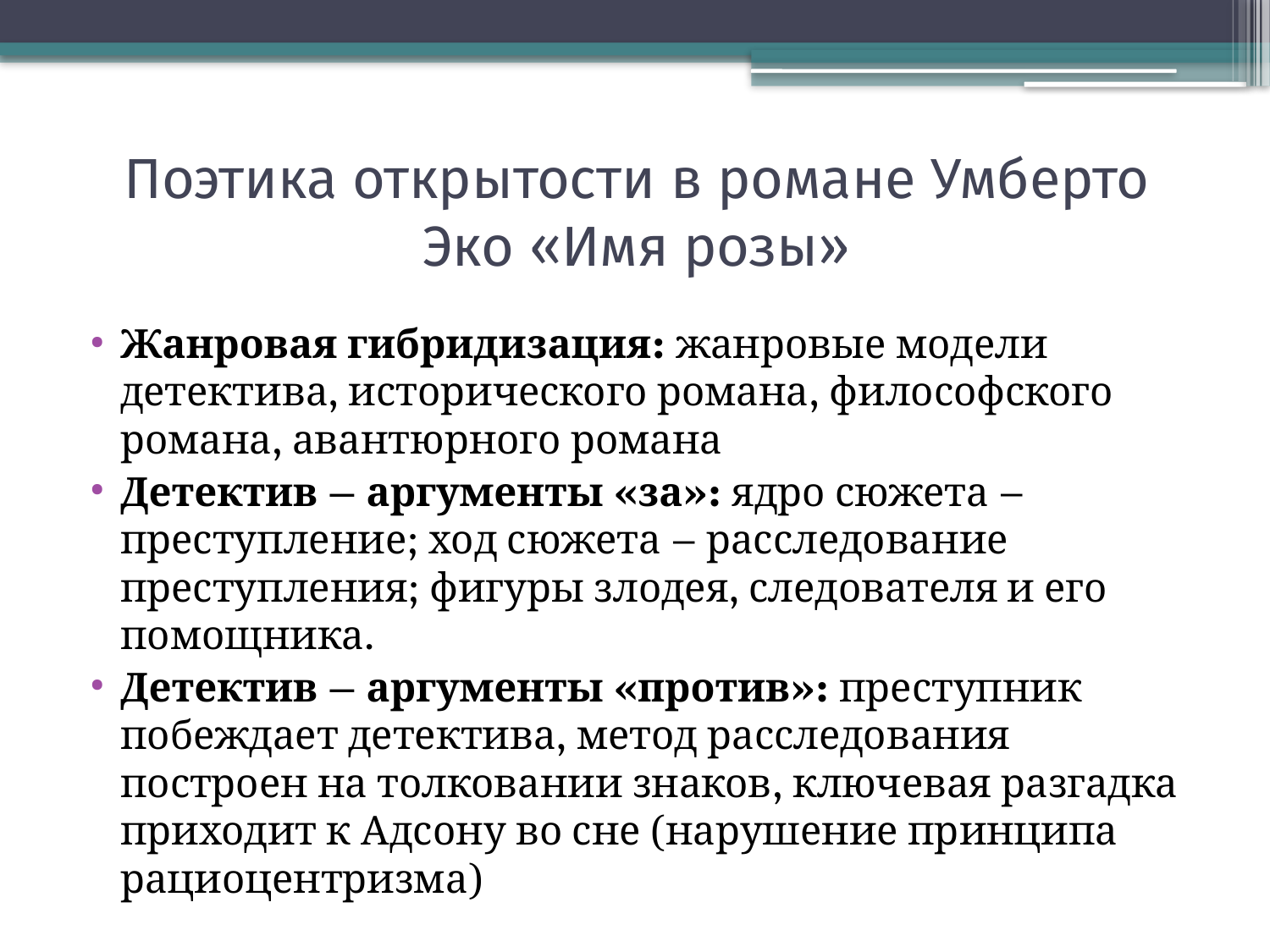

# Поэтика открытости в романе Умберто Эко «Имя розы»
Жанровая гибридизация: жанровые модели детектива, исторического романа, философского романа, авантюрного романа
Детектив – аргументы «за»: ядро сюжета – преступление; ход сюжета – расследование преступления; фигуры злодея, следователя и его помощника.
Детектив – аргументы «против»: преступник побеждает детектива, метод расследования построен на толковании знаков, ключевая разгадка приходит к Адсону во сне (нарушение принципа рациоцентризма)